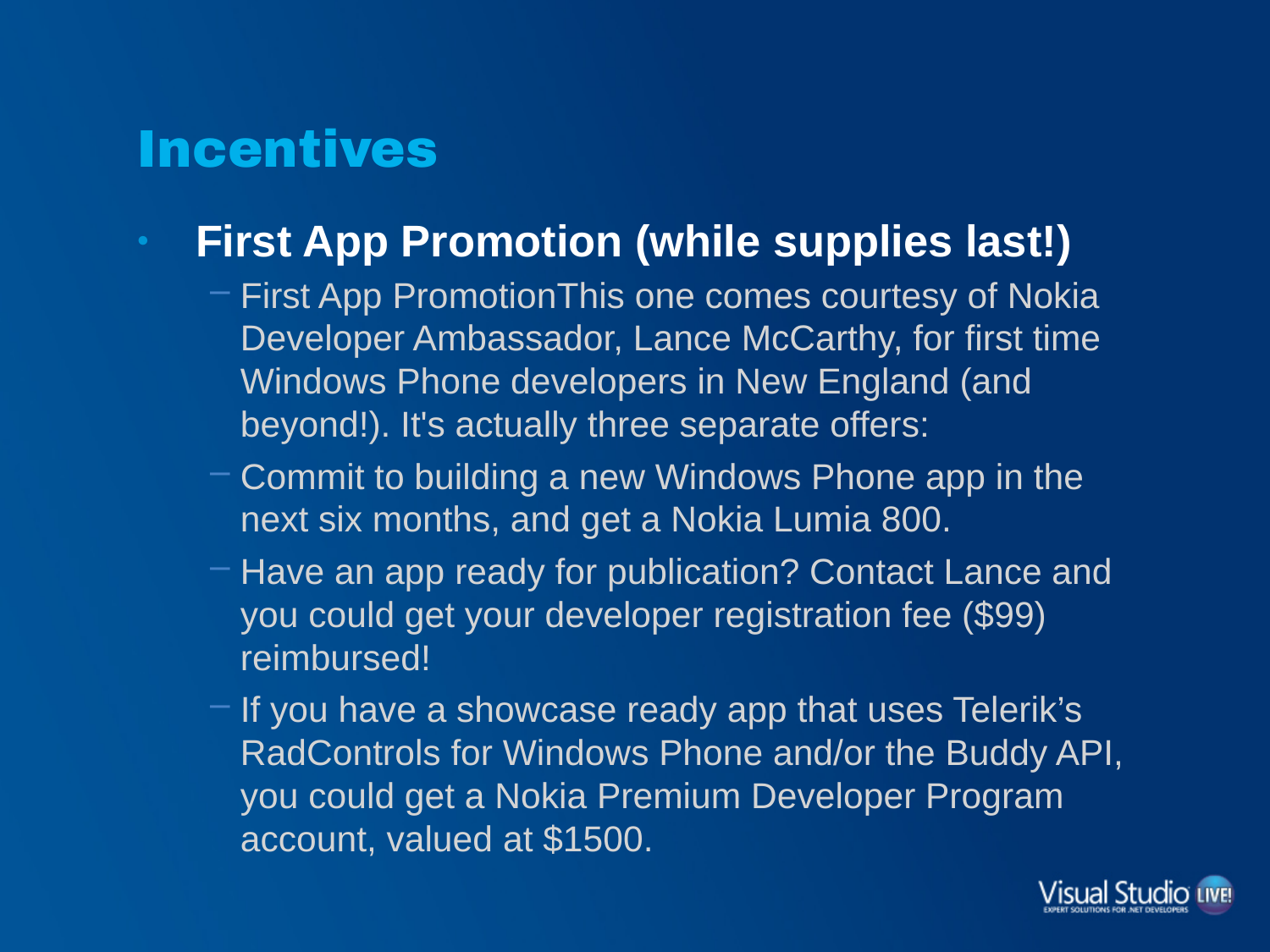

# Incentives
First App Promotion (while supplies last!)
First App PromotionThis one comes courtesy of Nokia Developer Ambassador, Lance McCarthy, for first time Windows Phone developers in New England (and beyond!). It's actually three separate offers:
Commit to building a new Windows Phone app in the next six months, and get a Nokia Lumia 800.
Have an app ready for publication? Contact Lance and you could get your developer registration fee ($99) reimbursed!
If you have a showcase ready app that uses Telerik’s RadControls for Windows Phone and/or the Buddy API, you could get a Nokia Premium Developer Program account, valued at $1500.